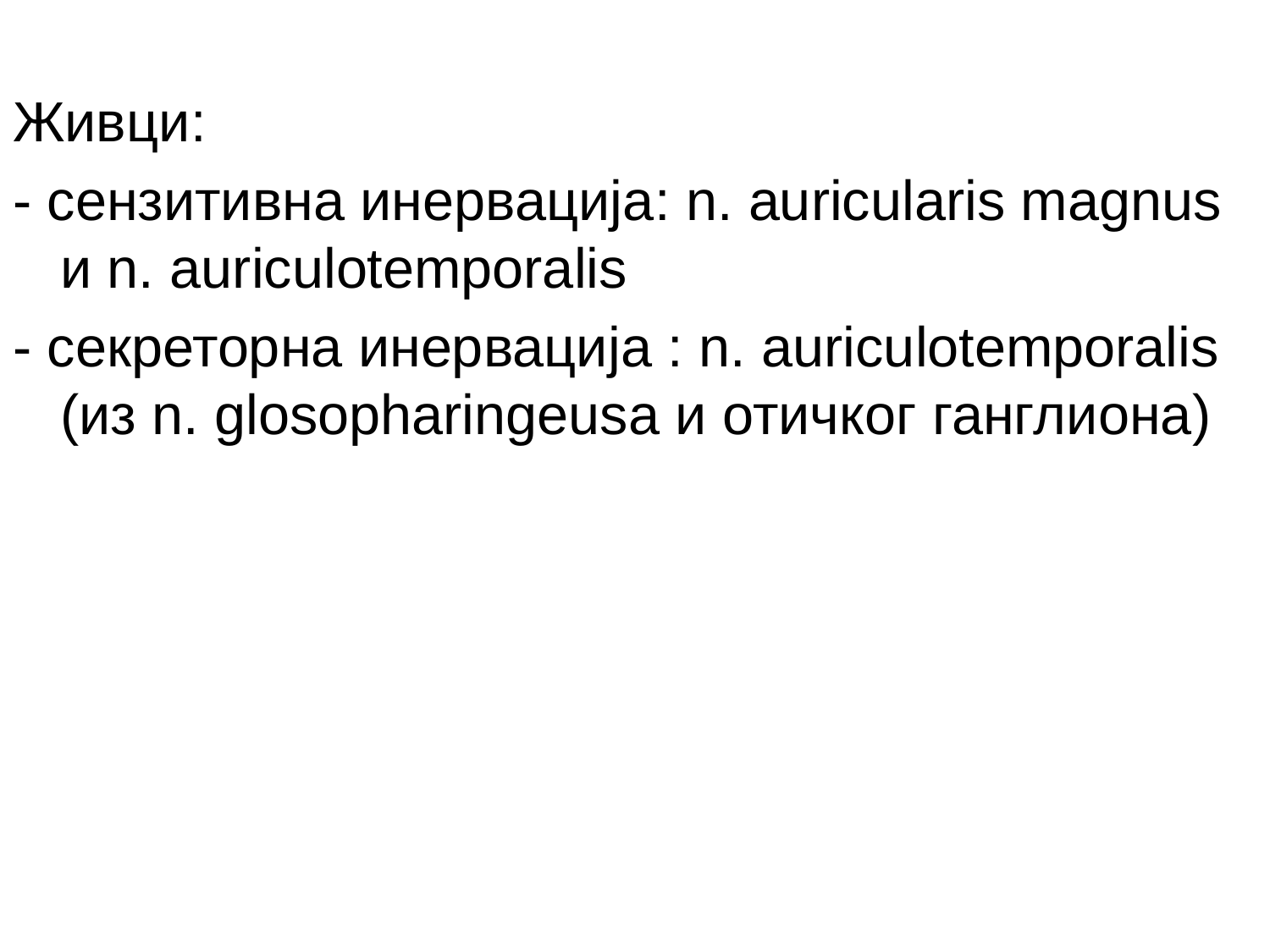

Живци:
- сензитивна инервација: n. auricularis magnus и n. auriculotemporalis
- секреторна инервација : n. auriculotemporalis (из n. glosopharingeusa и отичког ганглиона)